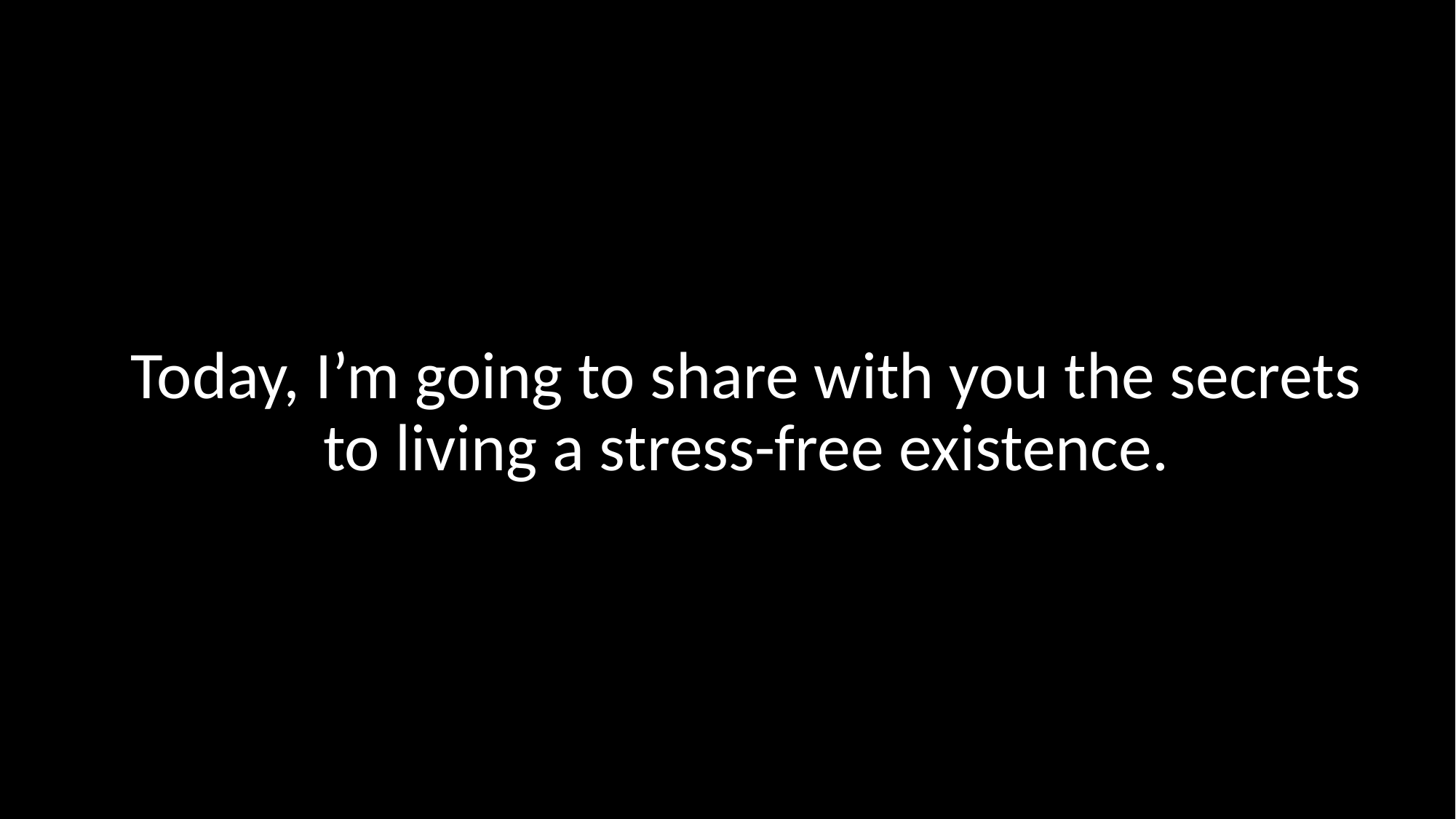

Today, I’m going to share with you the secrets to living a stress-free existence.